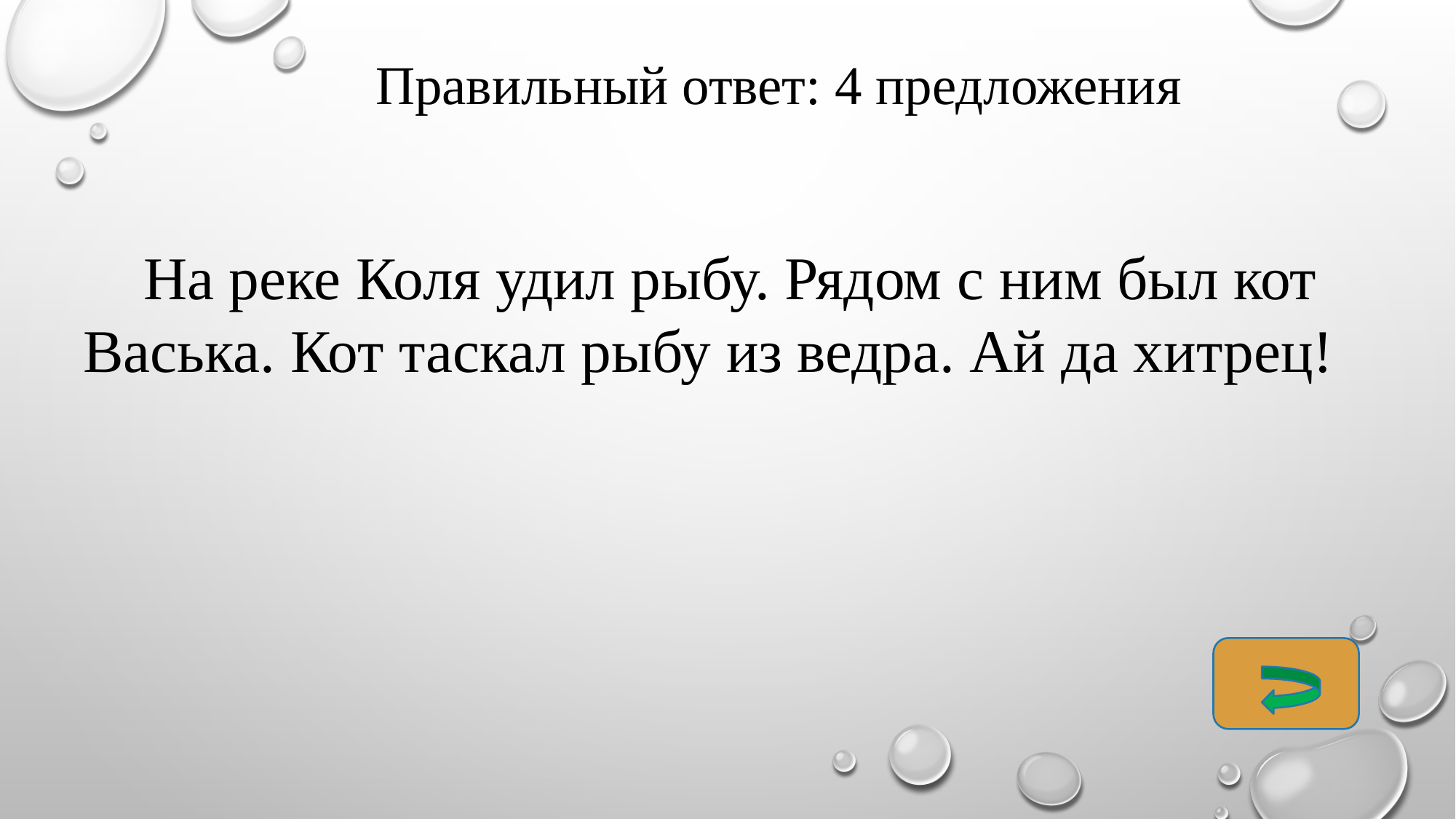

Правильный ответ: 4 предложения
    На реке Коля удил рыбу. Рядом с ним был кот Васька. Кот таскал рыбу из ведра. Ай да хитрец!